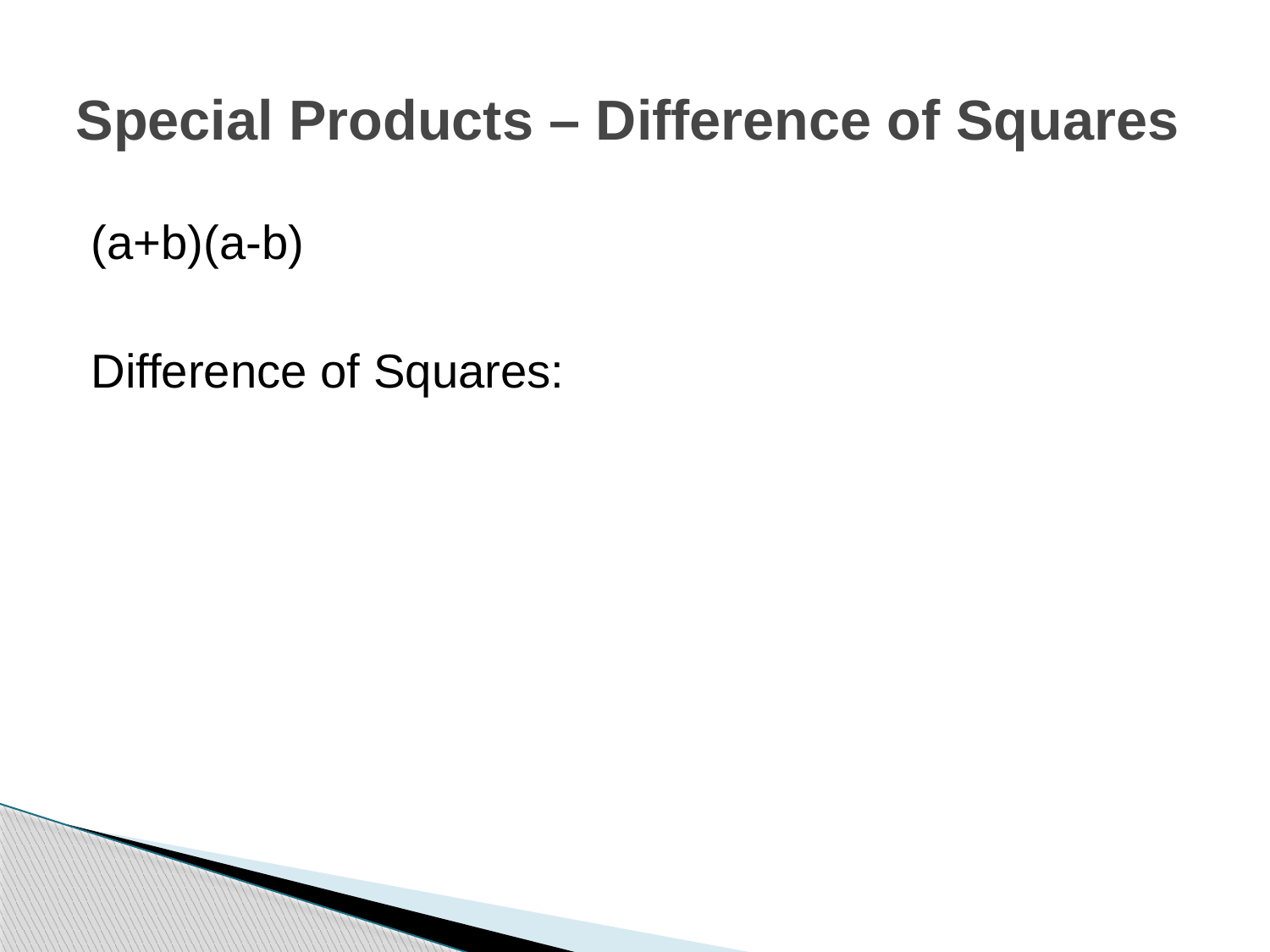

# Special Products – Difference of Squares
(a+b)(a-b)

Difference of Squares: